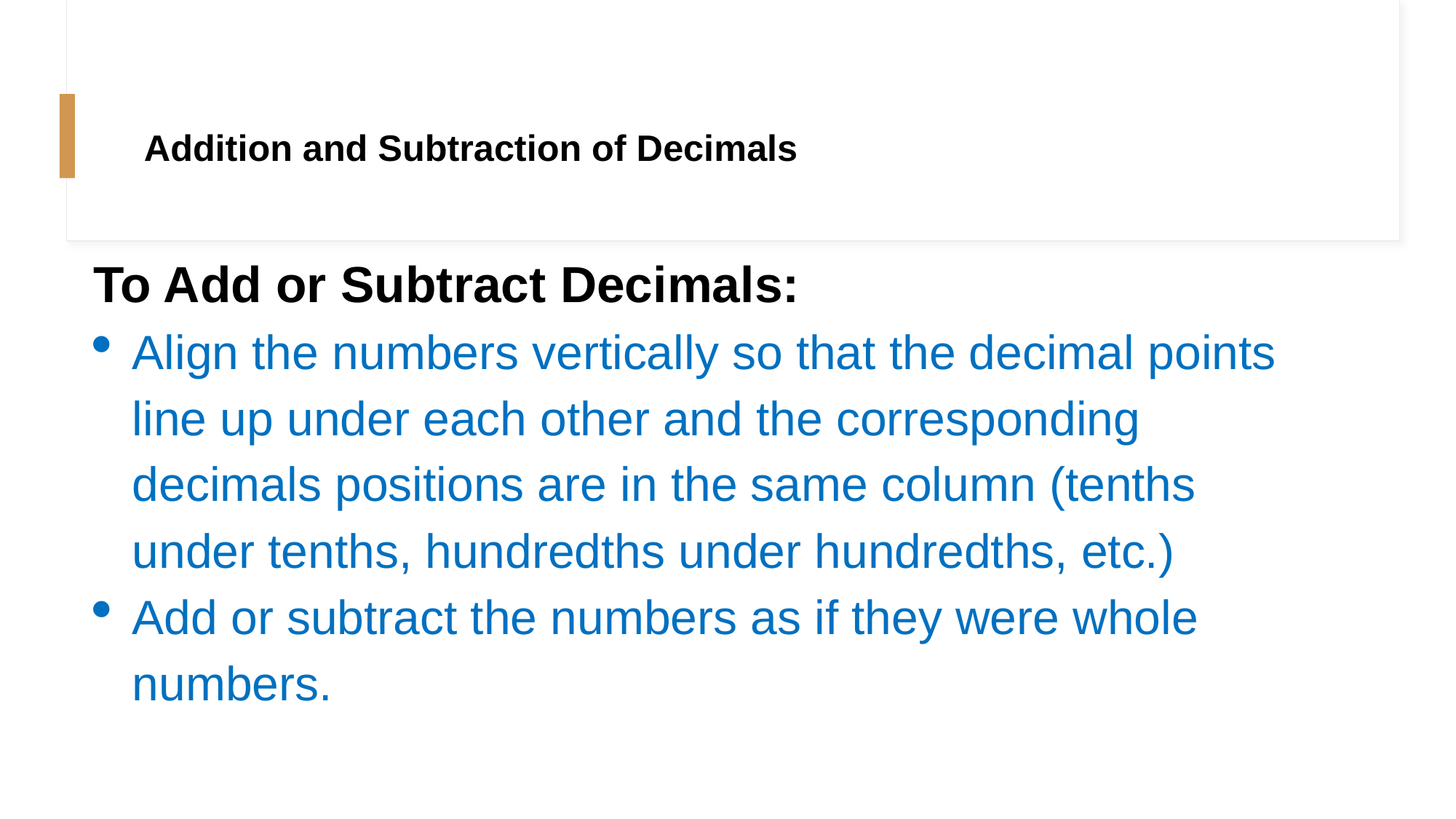

# Addition and Subtraction of Decimals
To Add or Subtract Decimals:
Align the numbers vertically so that the decimal points line up under each other and the corresponding decimals positions are in the same column (tenths under tenths, hundredths under hundredths, etc.)
Add or subtract the numbers as if they were whole numbers.